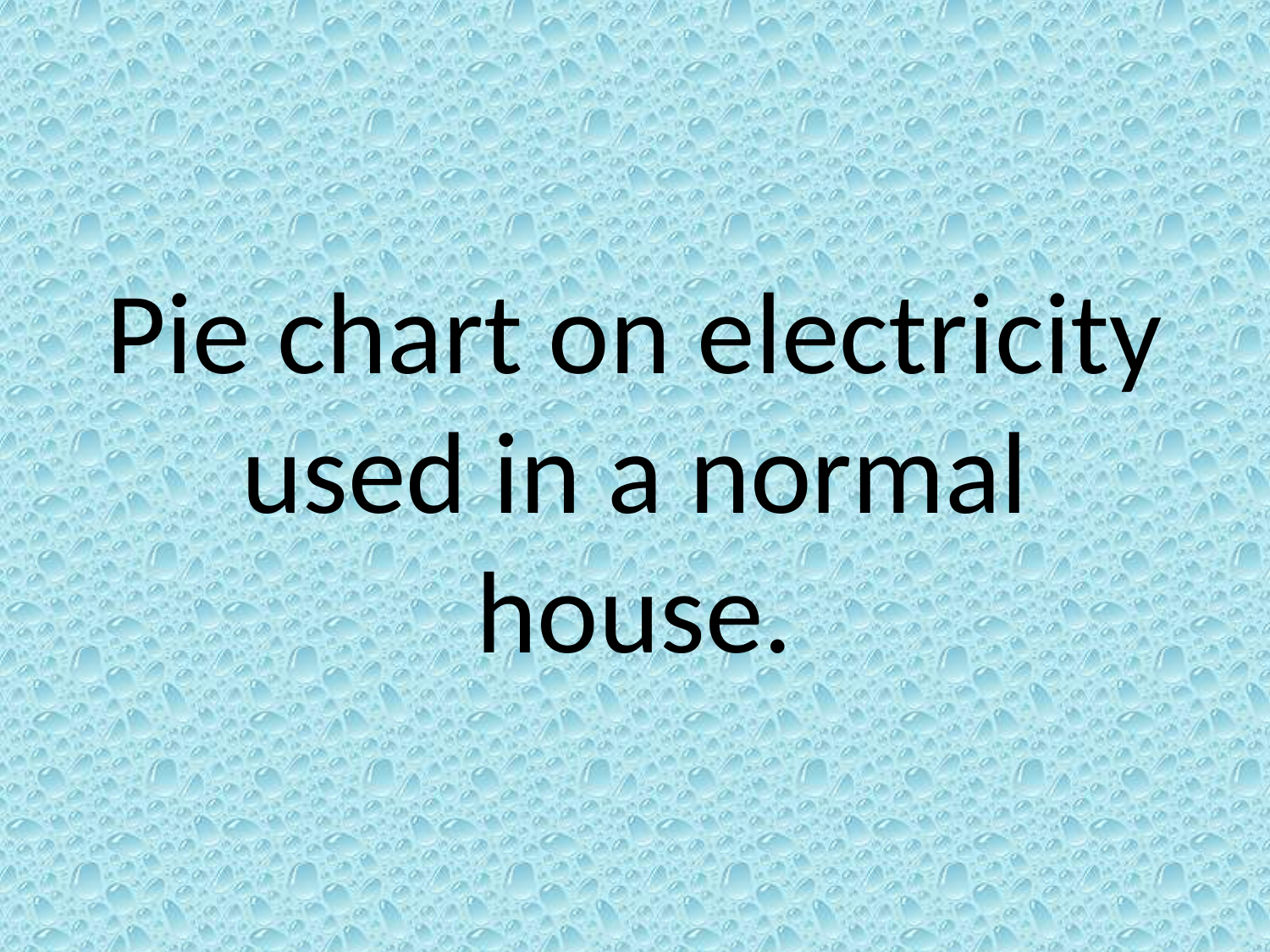

# Pie chart on electricity used in a normal house.